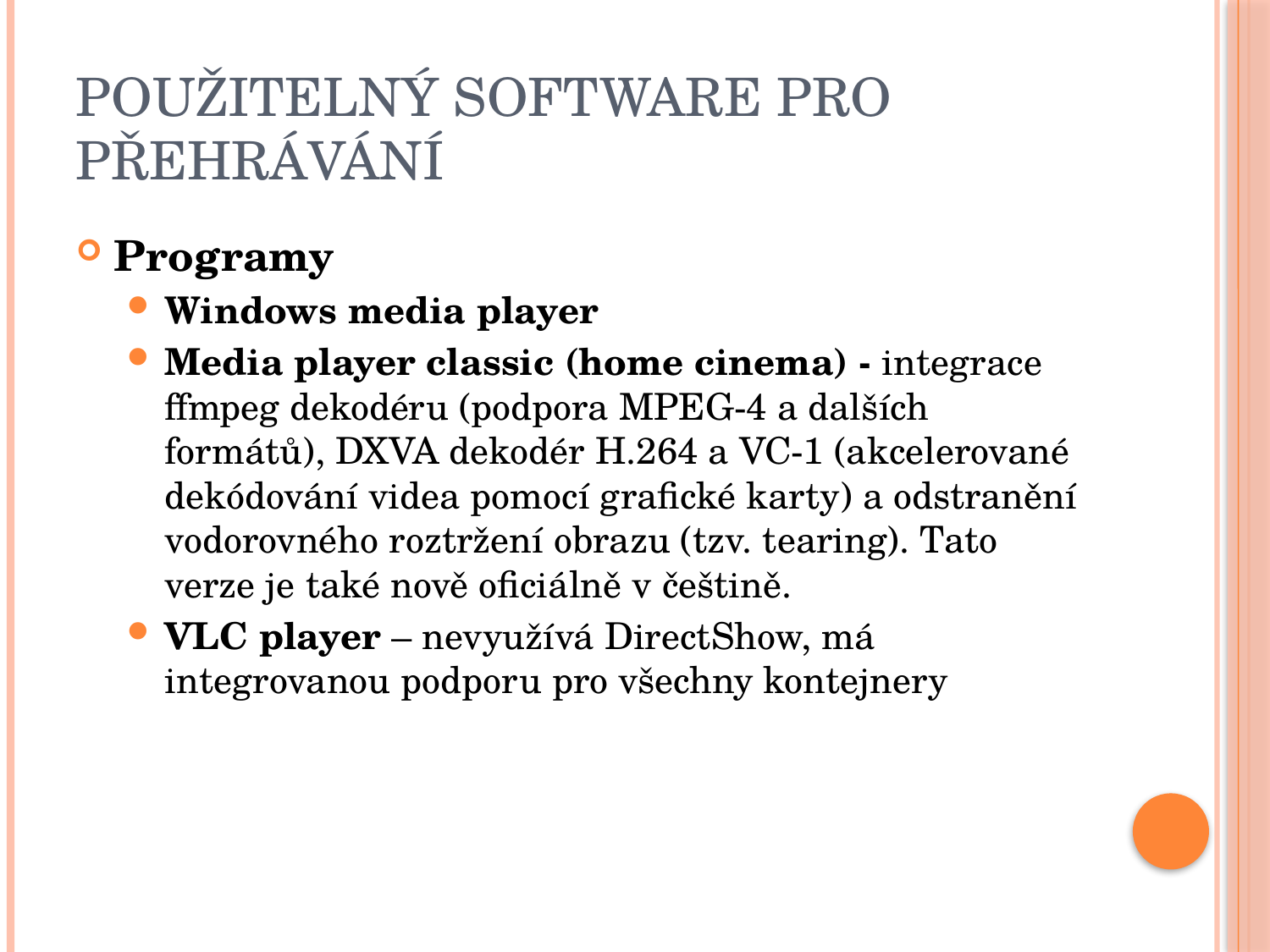

# Použitelný software pro přehrávání
Programy
Windows media player
Media player classic (home cinema) - integrace ffmpeg dekodéru (podpora MPEG-4 a dalších formátů), DXVA dekodér H.264 a VC-1 (akcelerované dekódování videa pomocí grafické karty) a odstranění vodorovného roztržení obrazu (tzv. tearing). Tato verze je také nově oficiálně v češtině.
VLC player – nevyužívá DirectShow, má integrovanou podporu pro všechny kontejnery